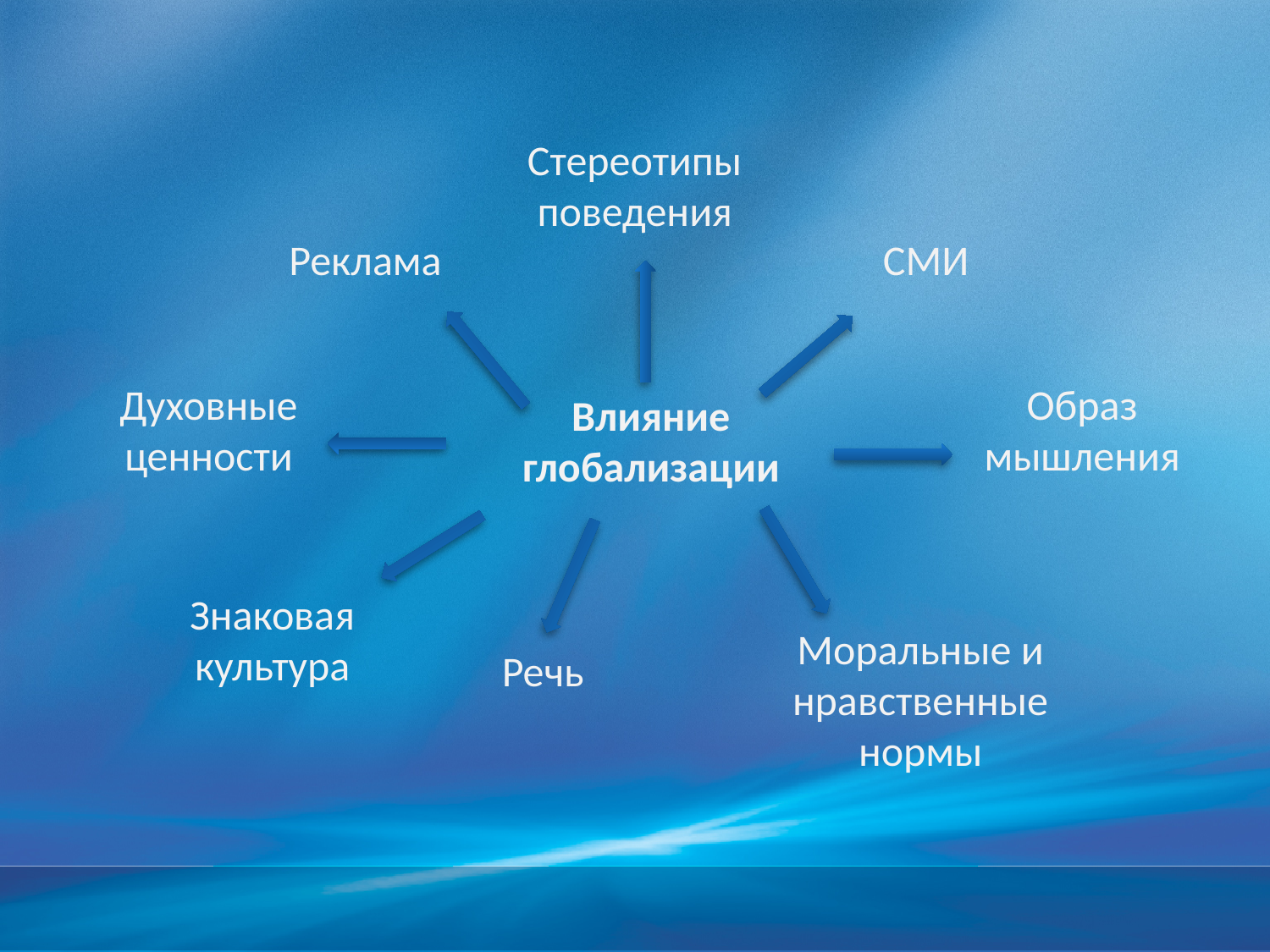

Стереотипы поведения
Реклама
СМИ

Духовные ценности
Образ мышления
Влияние глобализации

Знаковая культура
Моральные и нравственные нормы
Речь